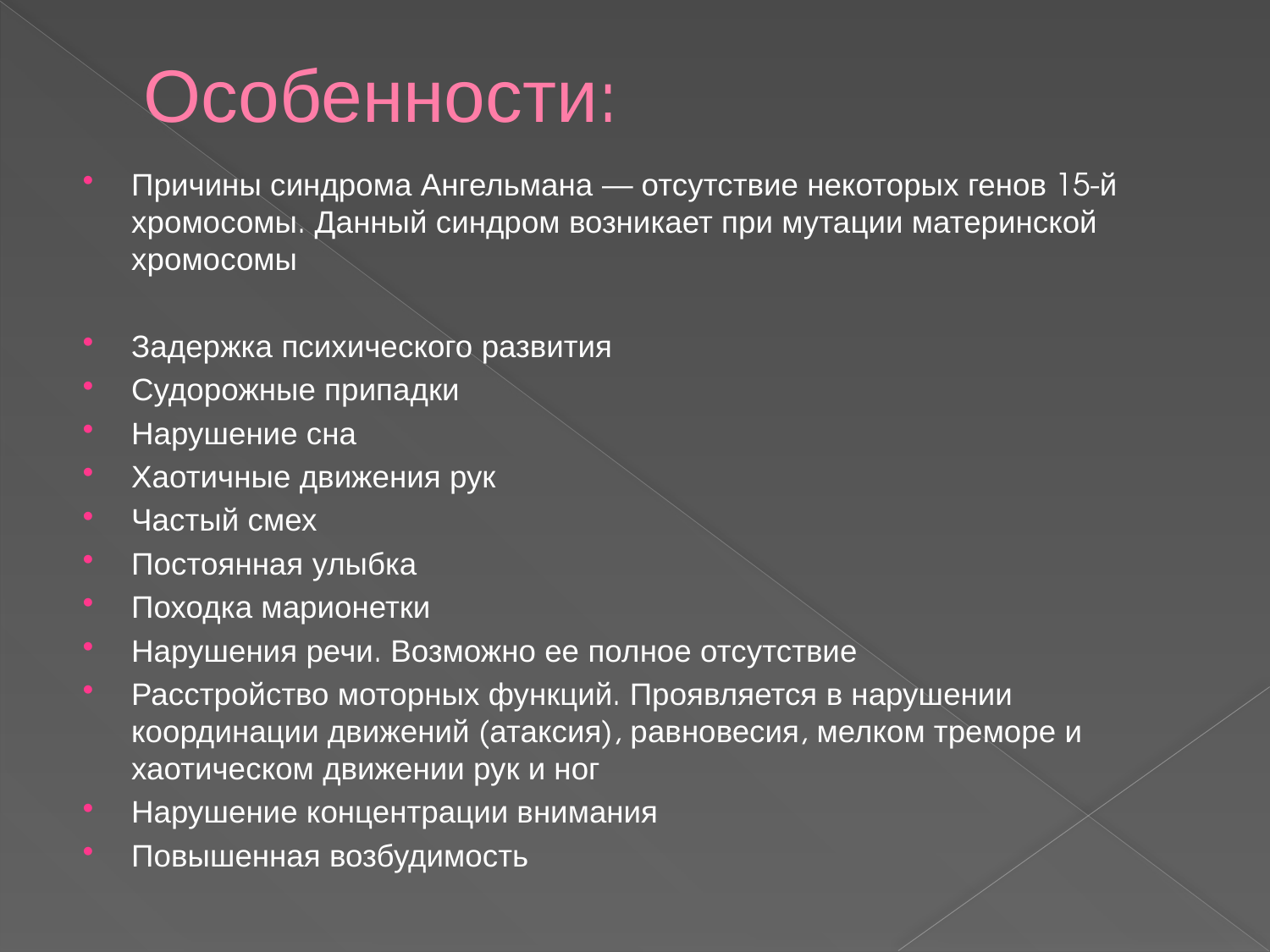

# Особенности:
Причины синдрома Ангельмана — отсутствие некоторых генов 15-й хромосомы. Данный синдром возникает при мутации материнской хромосомы

Задержка психического развития
Судорожные припадки
Нарушение сна
Хаотичные движения рук
Частый смех
Постоянная улыбка
Походка марионетки
Нарушения речи. Возможно ее полное отсутствие
Расстройство моторных функций. Проявляется в нарушении координации движений (атаксия), равновесия, мелком треморе и хаотическом движении рук и ног
Нарушение концентрации внимания
Повышенная возбудимость